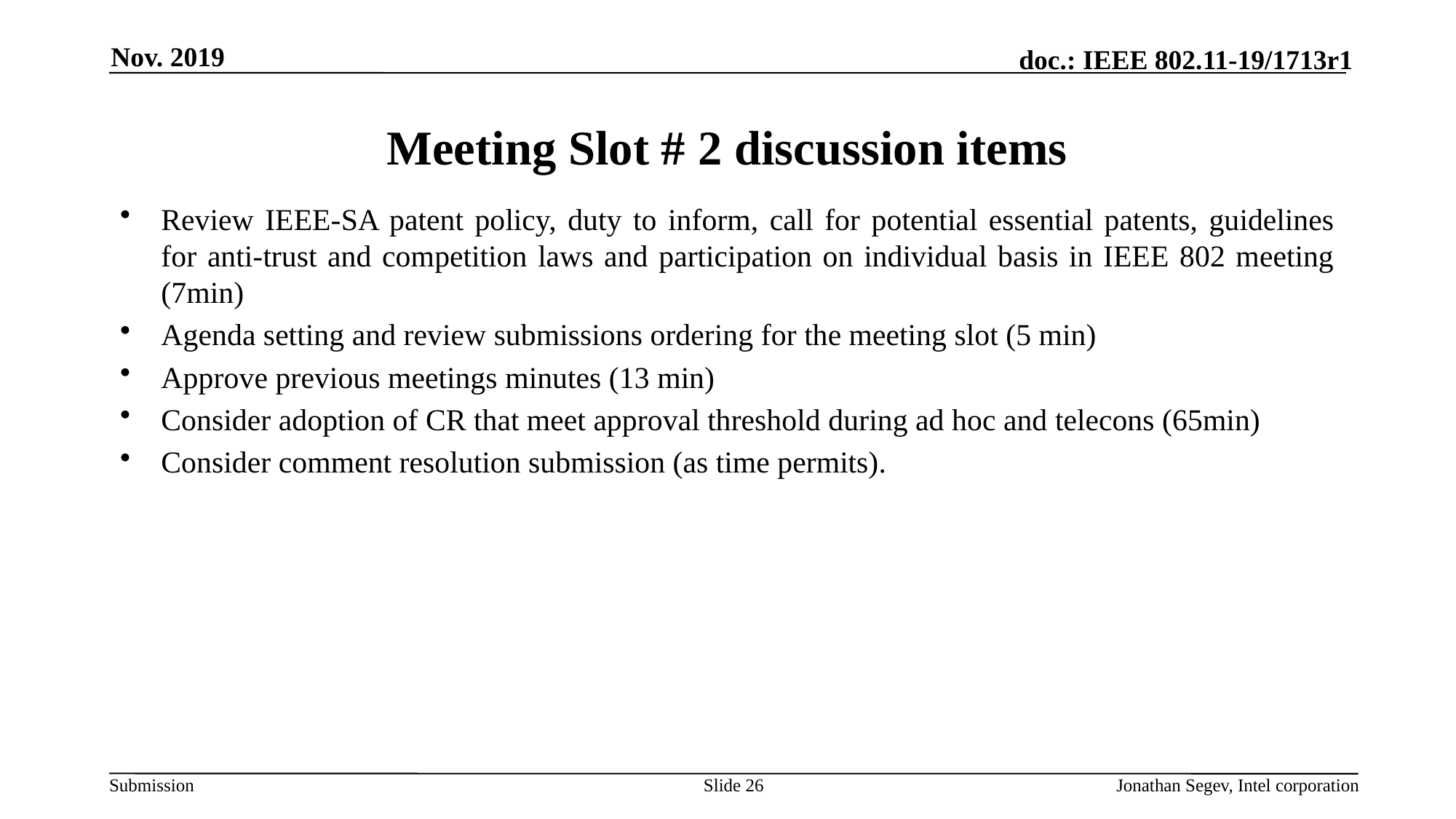

Nov. 2019
# Meeting Slot # 2 discussion items
Review IEEE-SA patent policy, duty to inform, call for potential essential patents, guidelines for anti-trust and competition laws and participation on individual basis in IEEE 802 meeting (7min)
Agenda setting and review submissions ordering for the meeting slot (5 min)
Approve previous meetings minutes (13 min)
Consider adoption of CR that meet approval threshold during ad hoc and telecons (65min)
Consider comment resolution submission (as time permits).

Slide 26
Jonathan Segev, Intel corporation